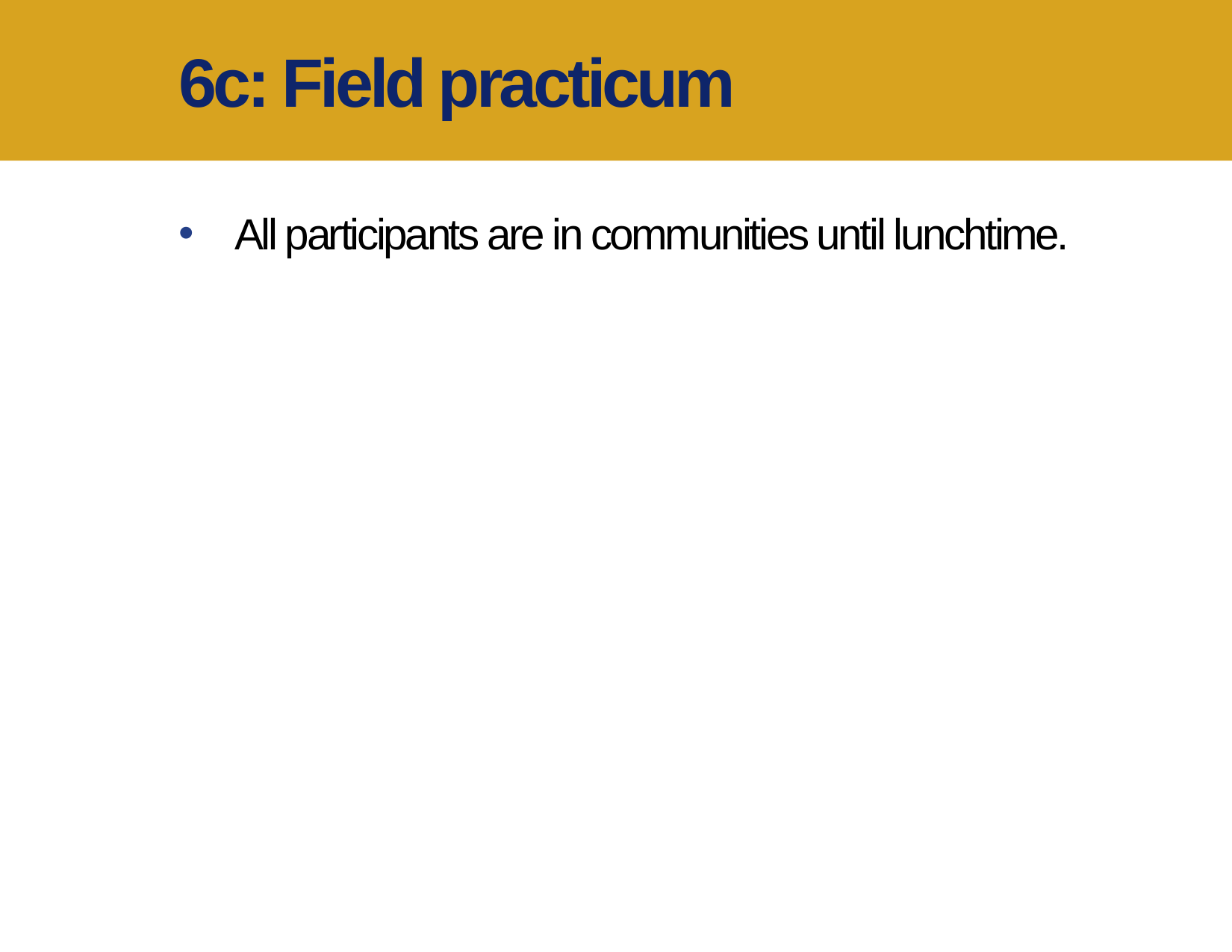

6c: Field practicum
All participants are in communities until lunchtime.